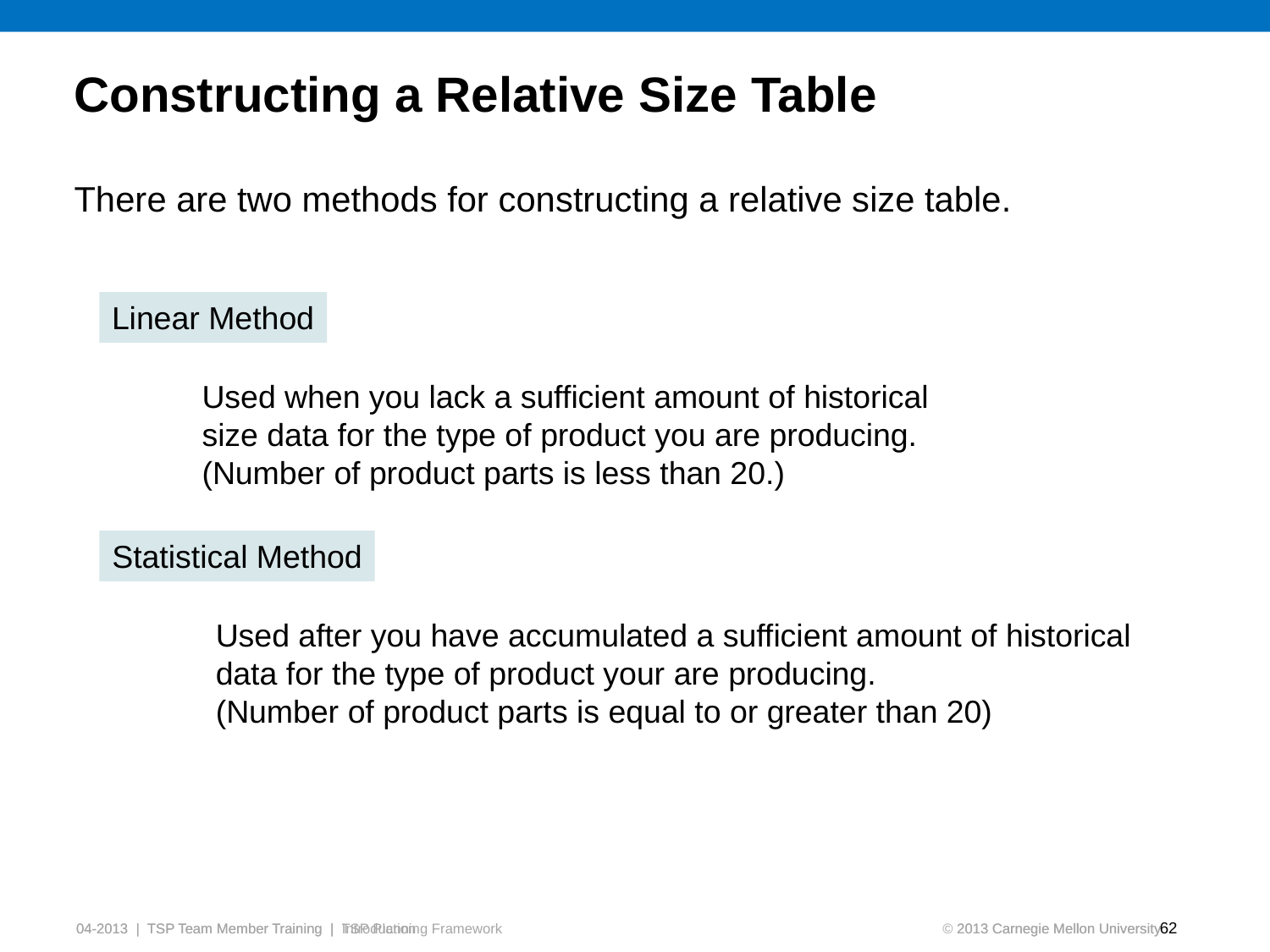

# Constructing a Relative Size Table
There are two methods for constructing a relative size table.
Linear Method
Used when you lack a sufficient amount of historical
size data for the type of product you are producing.
(Number of product parts is less than 20.)
Statistical Method
Used after you have accumulated a sufficient amount of historical
data for the type of product your are producing.
(Number of product parts is equal to or greater than 20)